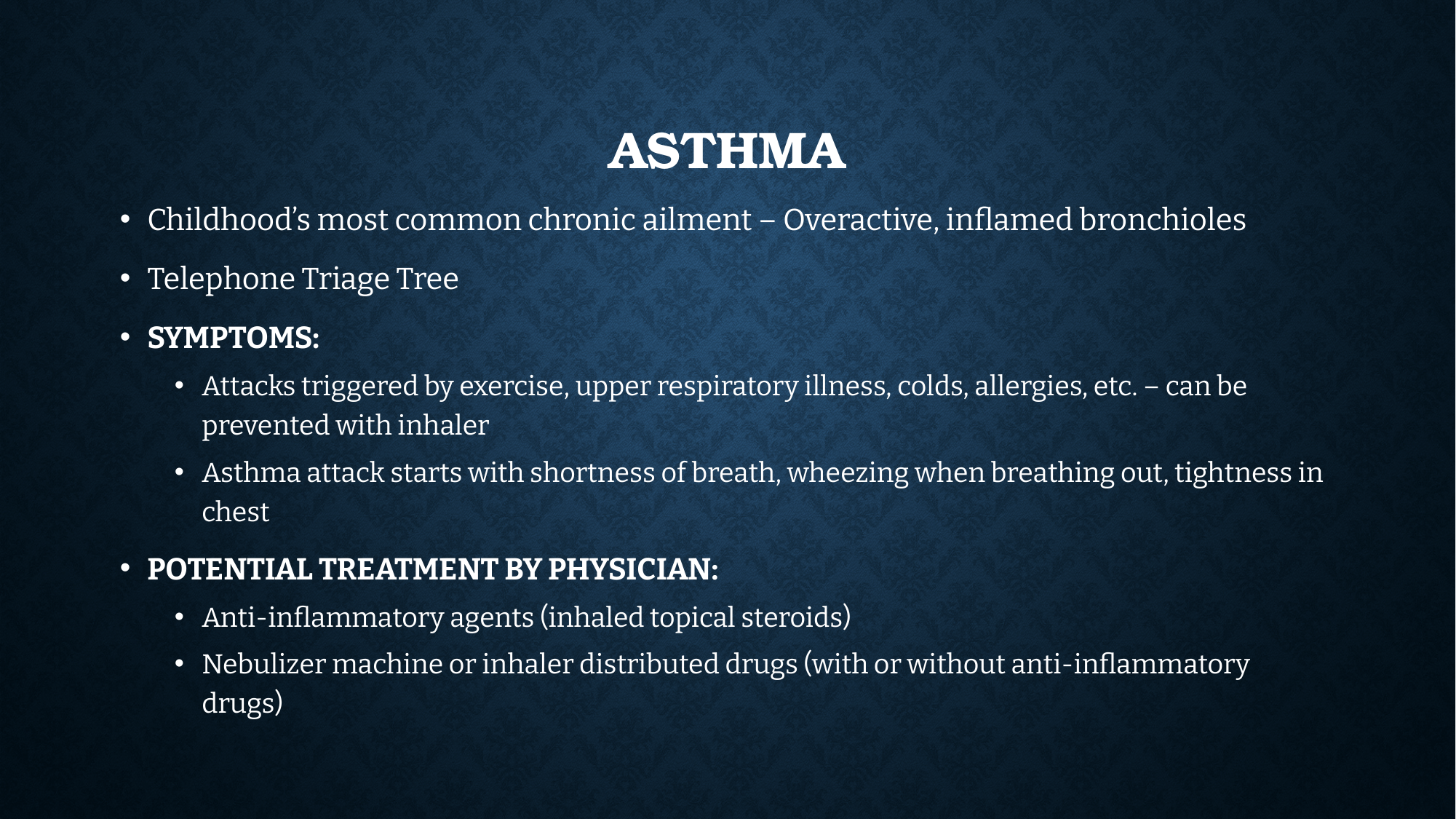

# Asthma
Childhood’s most common chronic ailment – Overactive, inflamed bronchioles
Telephone Triage Tree
SYMPTOMS:
Attacks triggered by exercise, upper respiratory illness, colds, allergies, etc. – can be prevented with inhaler
Asthma attack starts with shortness of breath, wheezing when breathing out, tightness in chest
POTENTIAL TREATMENT BY PHYSICIAN:
Anti-inflammatory agents (inhaled topical steroids)
Nebulizer machine or inhaler distributed drugs (with or without anti-inflammatory drugs)